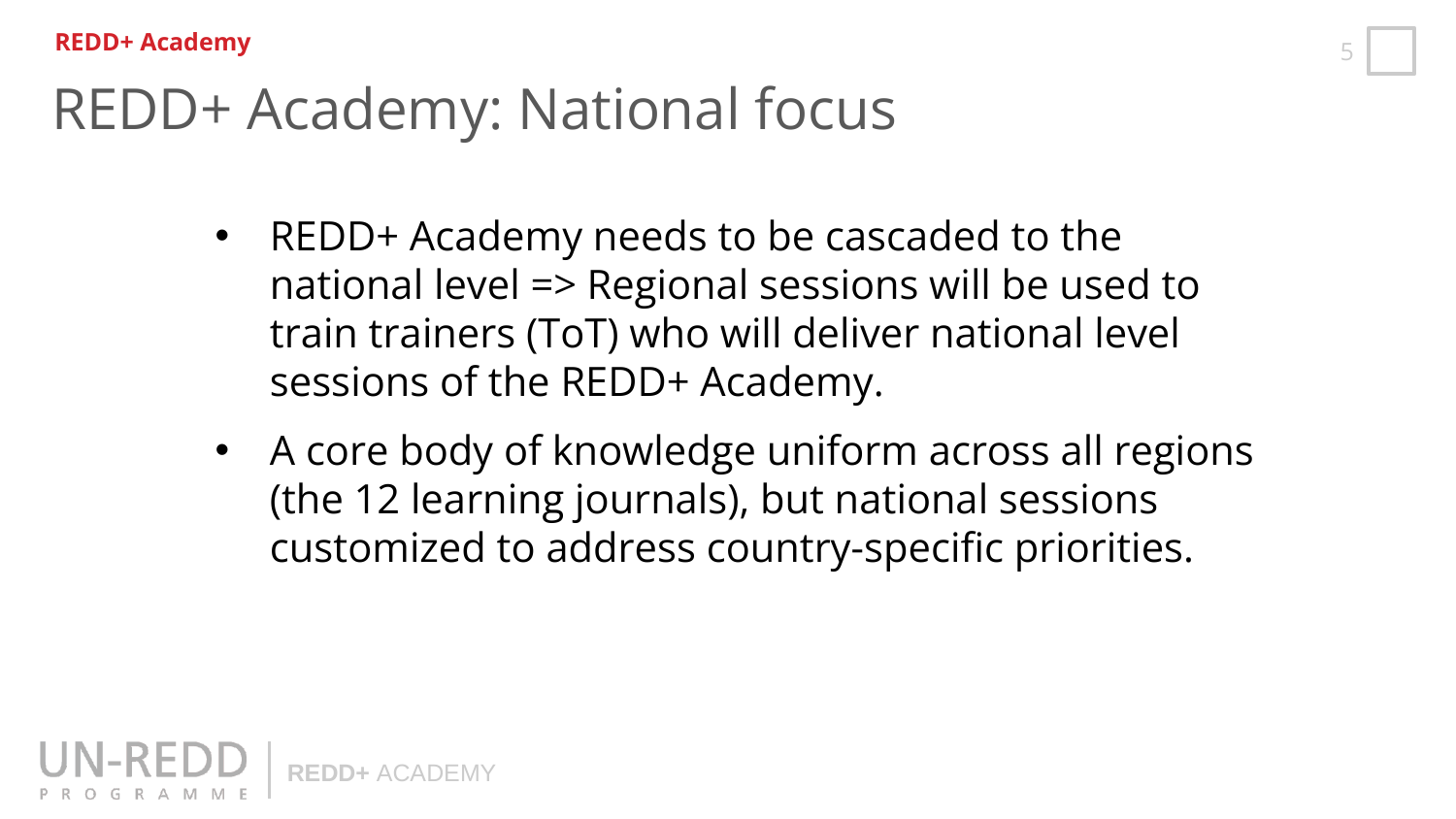

REDD+ Academy
REDD+ Academy: National focus
REDD+ Academy needs to be cascaded to the national level => Regional sessions will be used to train trainers (ToT) who will deliver national level sessions of the REDD+ Academy.
A core body of knowledge uniform across all regions (the 12 learning journals), but national sessions customized to address country-specific priorities.